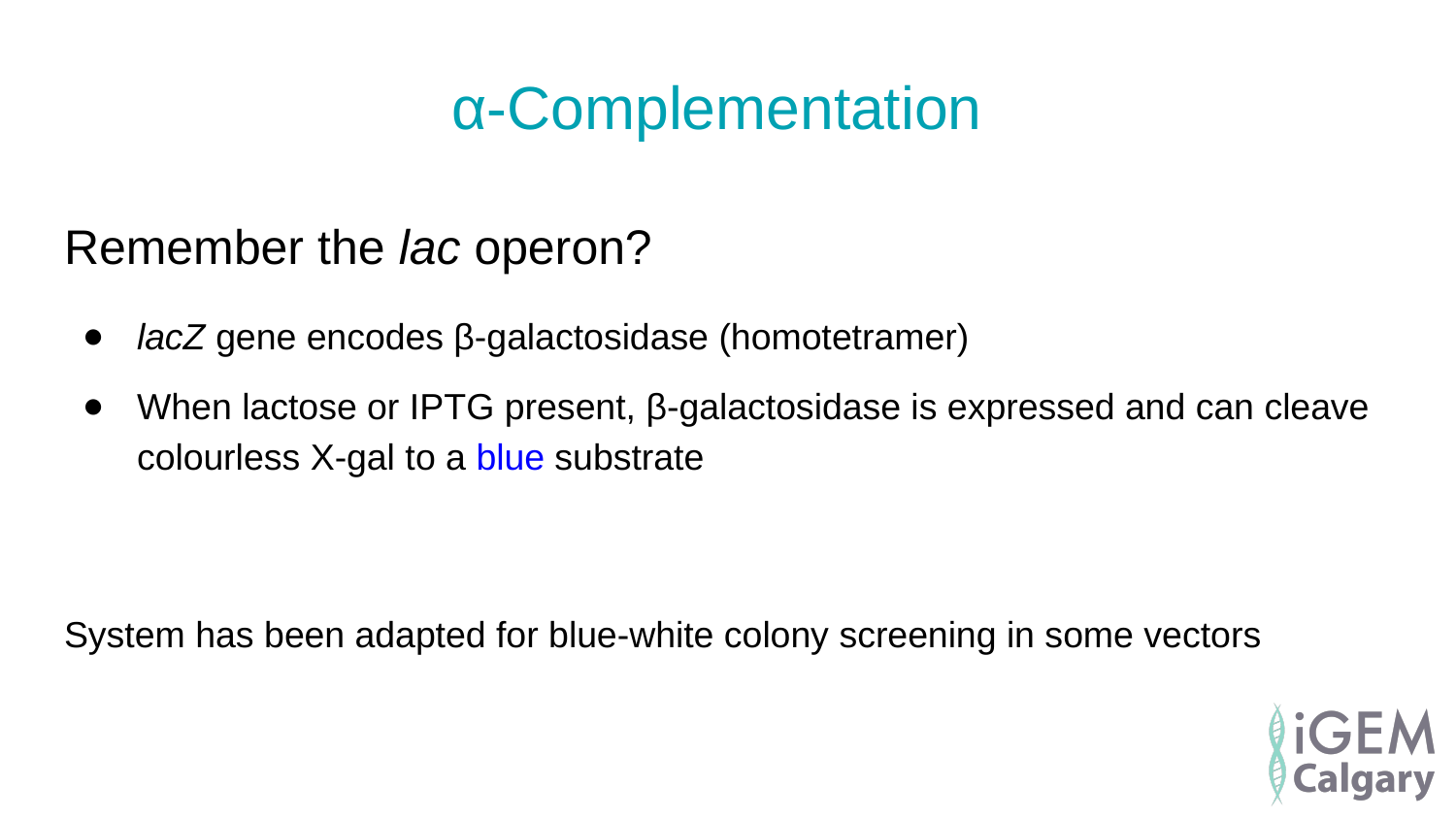

α-Complementation
Remember the lac operon?
lacZ gene encodes β-galactosidase (homotetramer)
When lactose or IPTG present, β-galactosidase is expressed and can cleave colourless X-gal to a blue substrate

System has been adapted for blue-white colony screening in some vectors